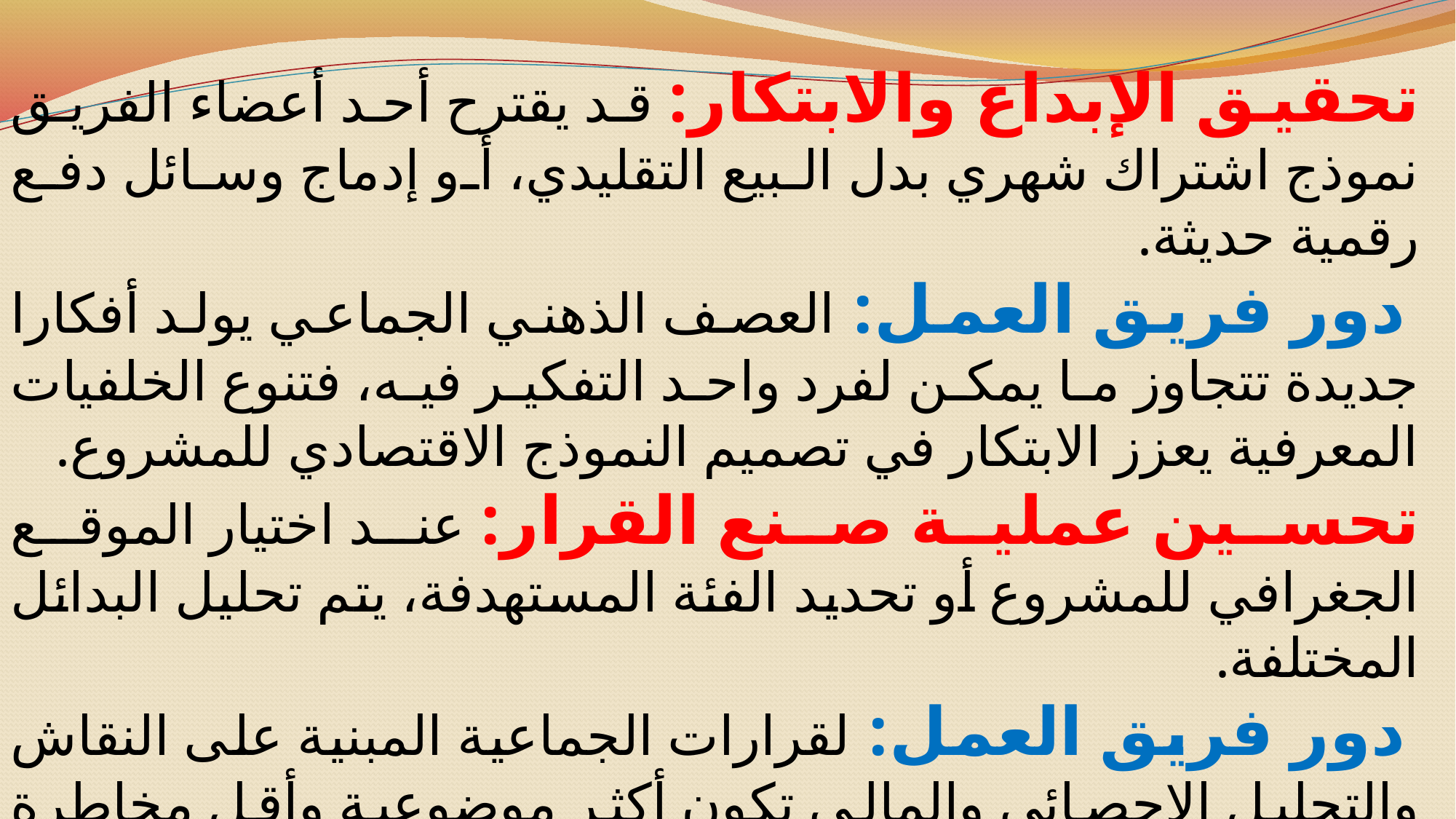

تحقيق الإبداع والابتكار: قد يقترح أحد أعضاء الفريق نموذج اشتراك شهري بدل البيع التقليدي، أو إدماج وسائل دفع رقمية حديثة.
 دور فريق العمل: العصف الذهني الجماعي يولد أفكارا جديدة تتجاوز ما يمكن لفرد واحد التفكير فيه، فتنوع الخلفيات المعرفية يعزز الابتكار في تصميم النموذج الاقتصادي للمشروع.
تحسين عملية صنع القرار: عند اختيار الموقع الجغرافي للمشروع أو تحديد الفئة المستهدفة، يتم تحليل البدائل المختلفة.
 دور فريق العمل: لقرارات الجماعية المبنية على النقاش والتحليل الإحصائي والمالي تكون أكثر موضوعية وأقل مخاطرة من القرار الفردي، خاصة في المشاريع الاقتصادية.